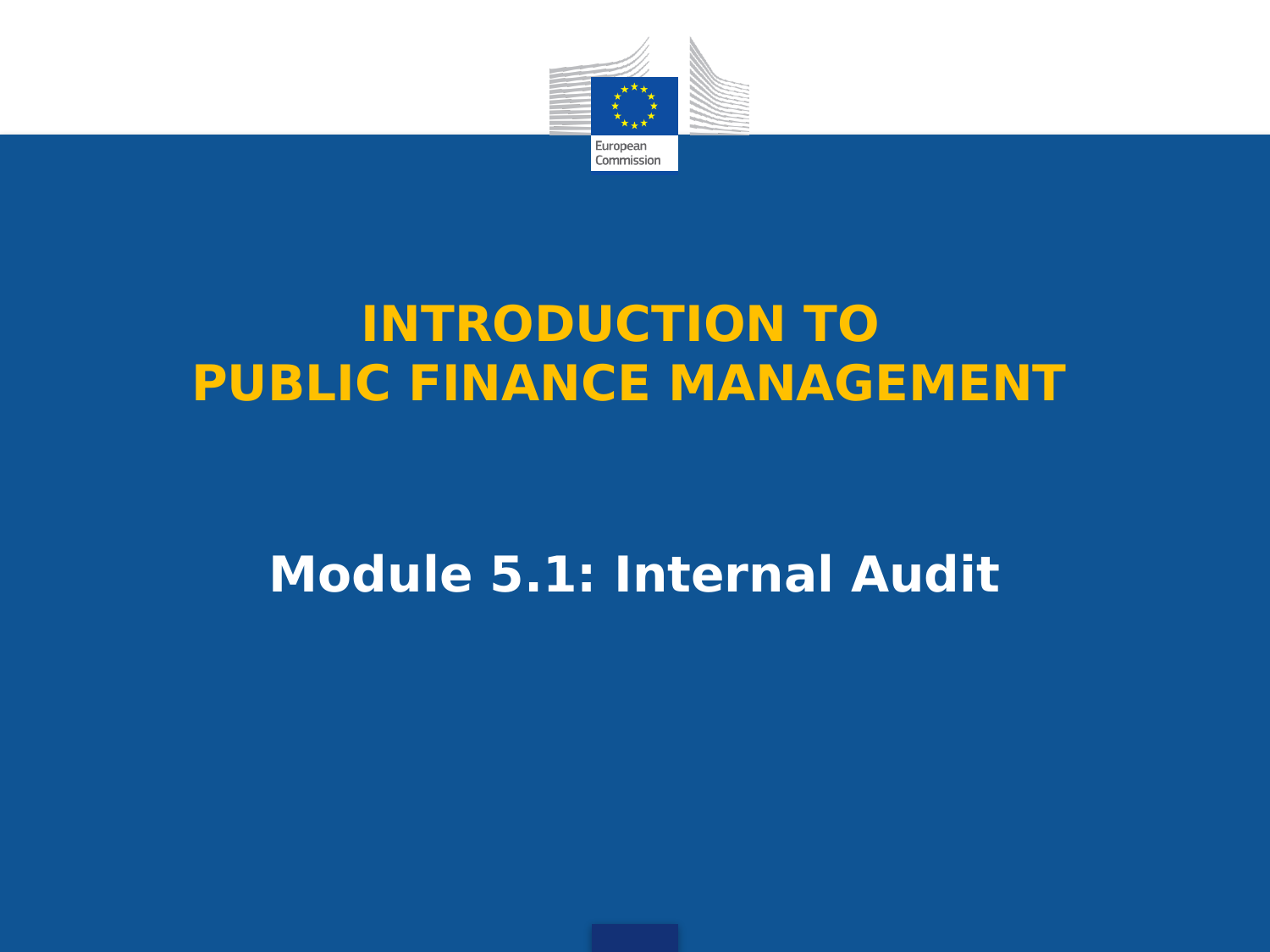

INTRODUCTION TO
PUBLIC FINANCE MANAGEMENT
Module 5.1: Internal Audit